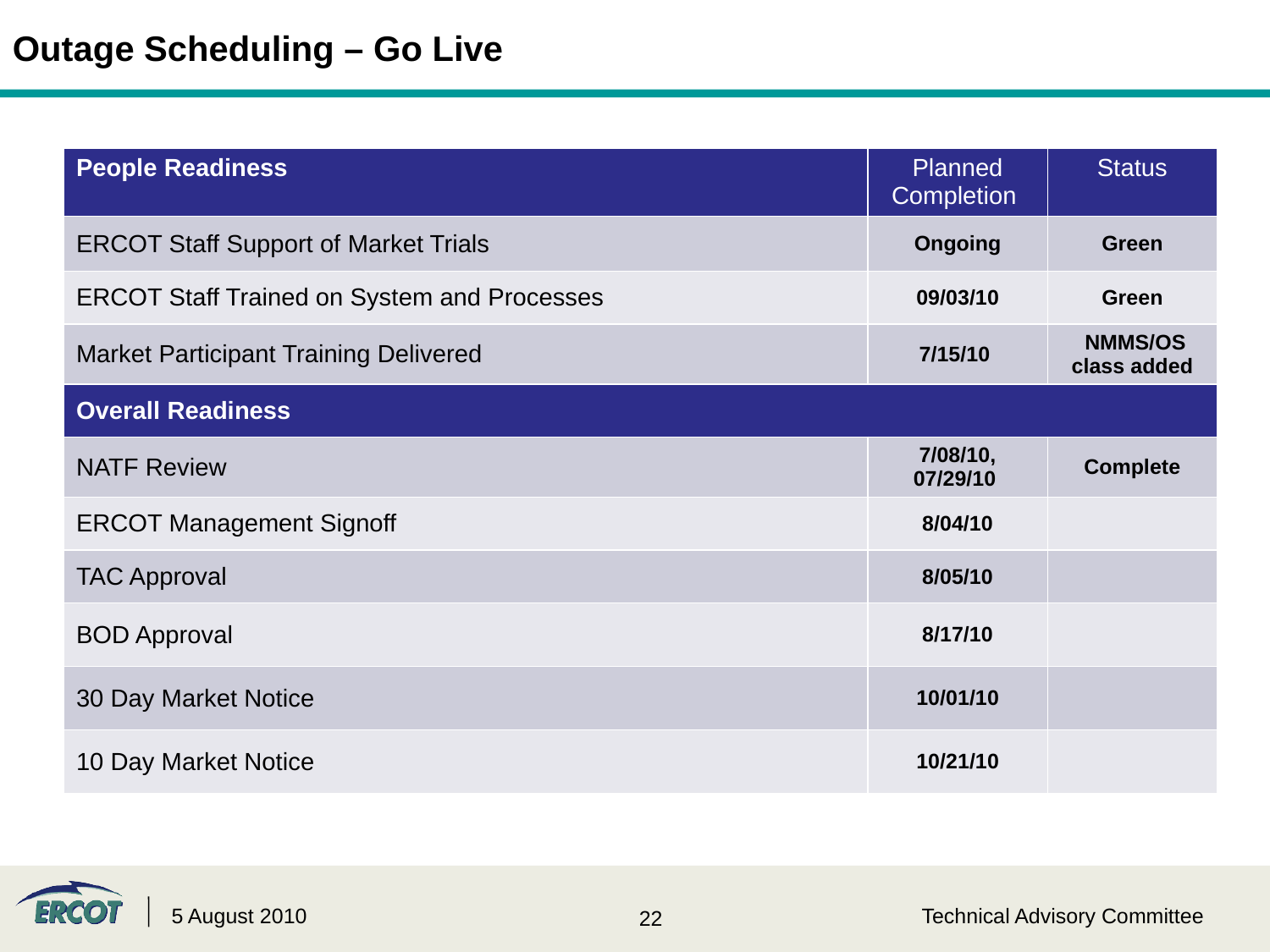

Outage Scheduling – Go Live
| People Readiness | Planned Completion | Status |
| --- | --- | --- |
| ERCOT Staff Support of Market Trials | Ongoing | Green |
| ERCOT Staff Trained on System and Processes | 09/03/10 | Green |
| Market Participant Training Delivered | 7/15/10 | NMMS/OS class added |
| Overall Readiness |  |  |
| NATF Review | 7/08/10, 07/29/10 | Complete |
| ERCOT Management Signoff | 8/04/10 |  |
| TAC Approval | 8/05/10 |  |
| BOD Approval | 8/17/10 |  |
| 30 Day Market Notice | 10/01/10 |  |
| 10 Day Market Notice | 10/21/10 |  |
5 August 2010
Technical Advisory Committee